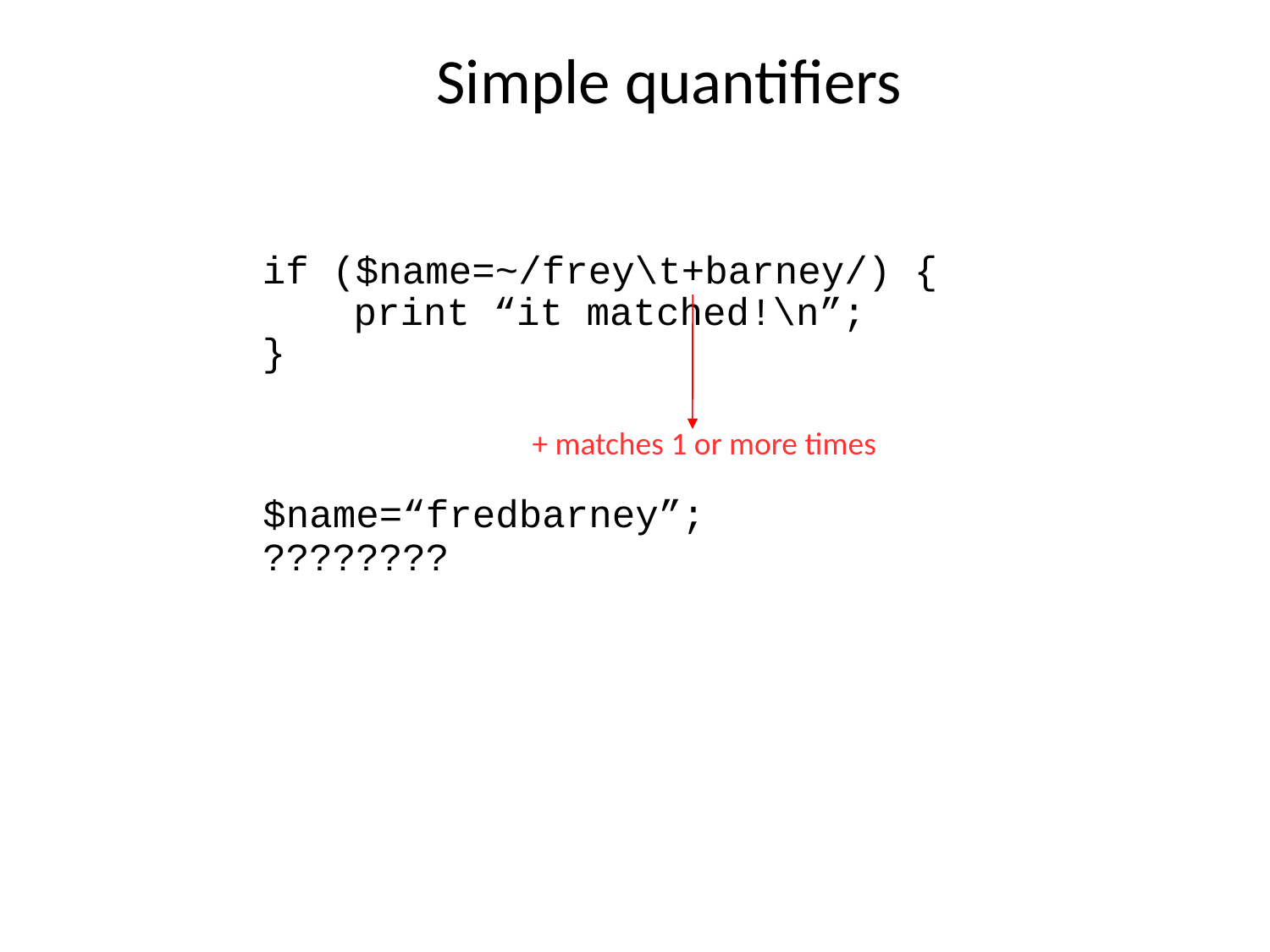

Simple quantifiers
if ($name=~/frey\t+barney/) {
	print “it matched!\n”;
}

+ matches 1 or more times
$name=“fredbarney”;
????????